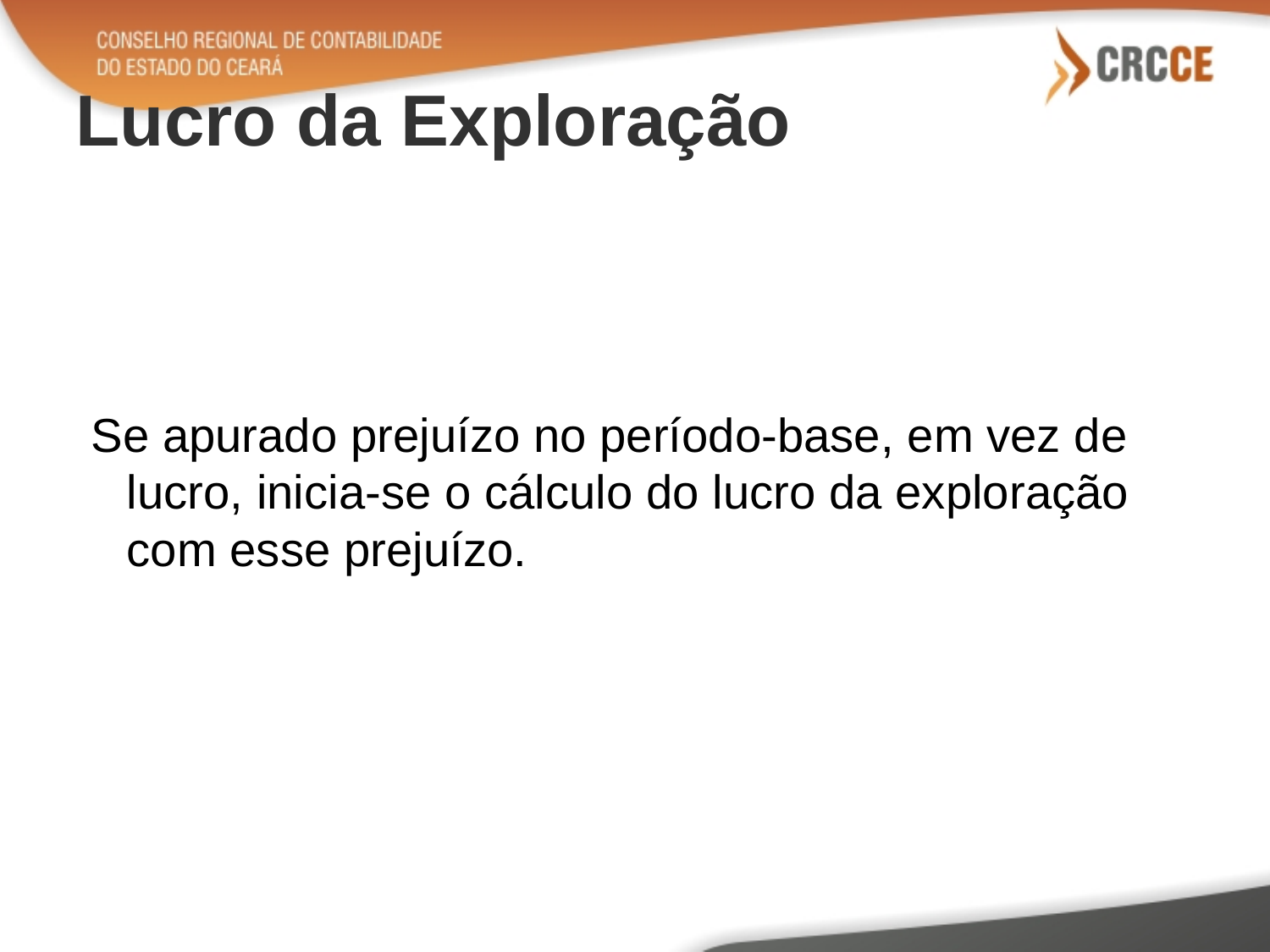

# Lucro da Exploração

Se apurado prejuízo no período-base, em vez de lucro, inicia-se o cálculo do lucro da exploração com esse prejuízo.